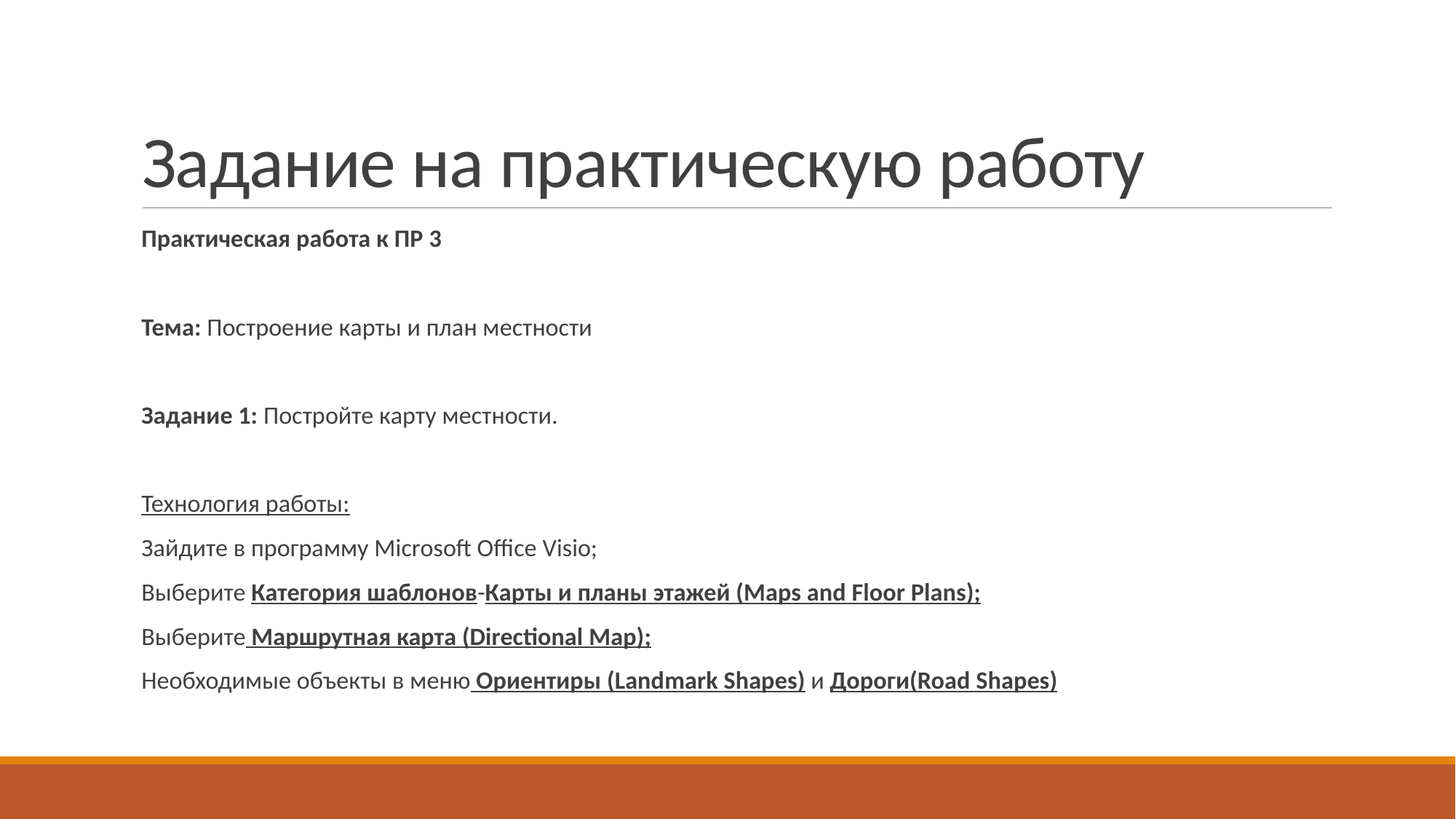

# Задание на практическую работу
Практическая работа к ПР 3

Тема: Построение карты и план местности

Задание 1: Постройте карту местности.

Технология работы:
Зайдите в программу Microsoft Office Visio;
Выберите Категория шаблонов-Карты и планы этажей (Maps and Floor Plans);
Выберите Маршрутная карта (Directional Map);
Необходимые объекты в меню Ориентиры (Landmark Shapes) и Дороги(Road Shapes)